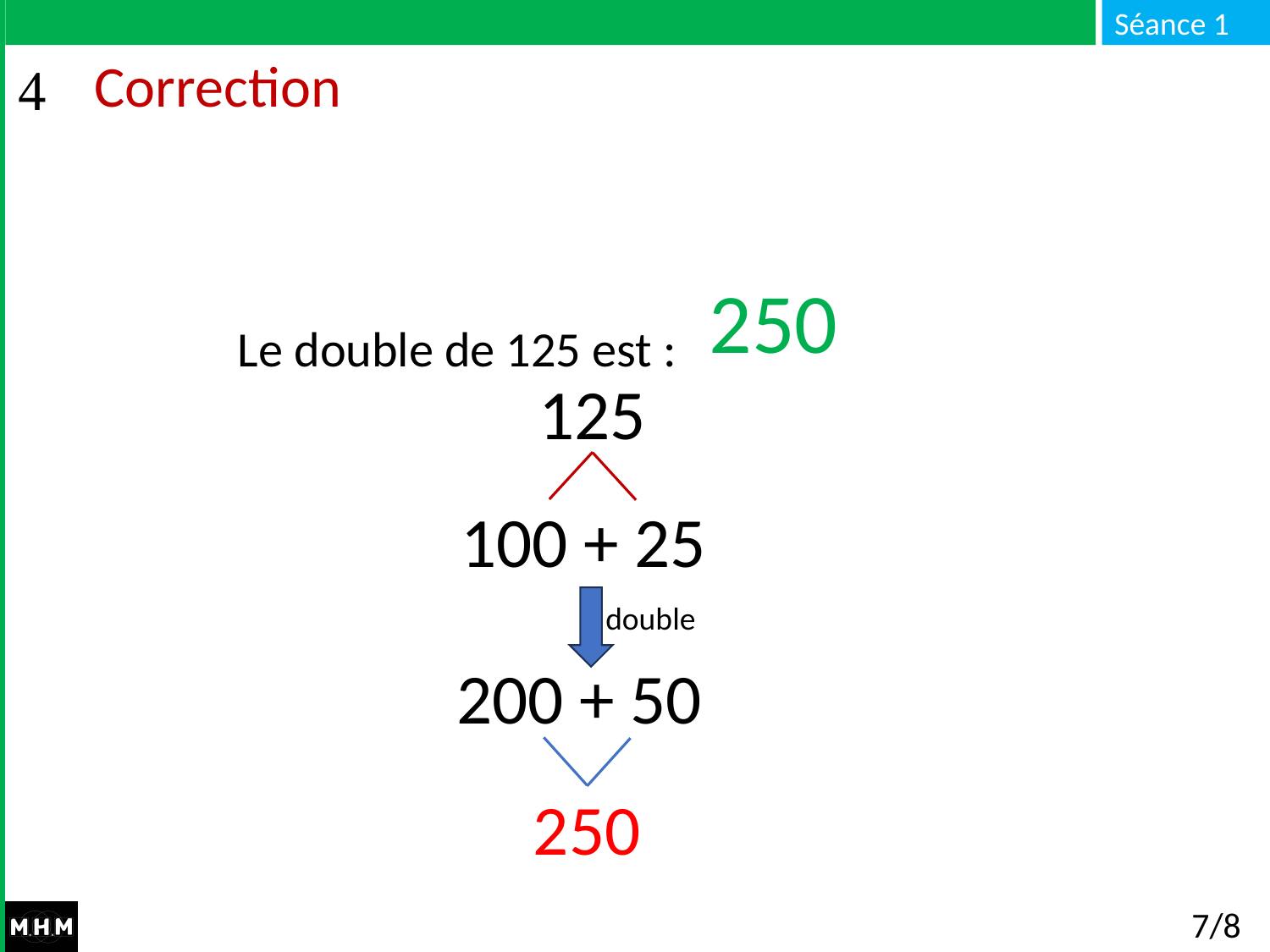

# Correction
Le double de 125 est : …

250
125
100 + 25

double
200 + 50
250
7/8